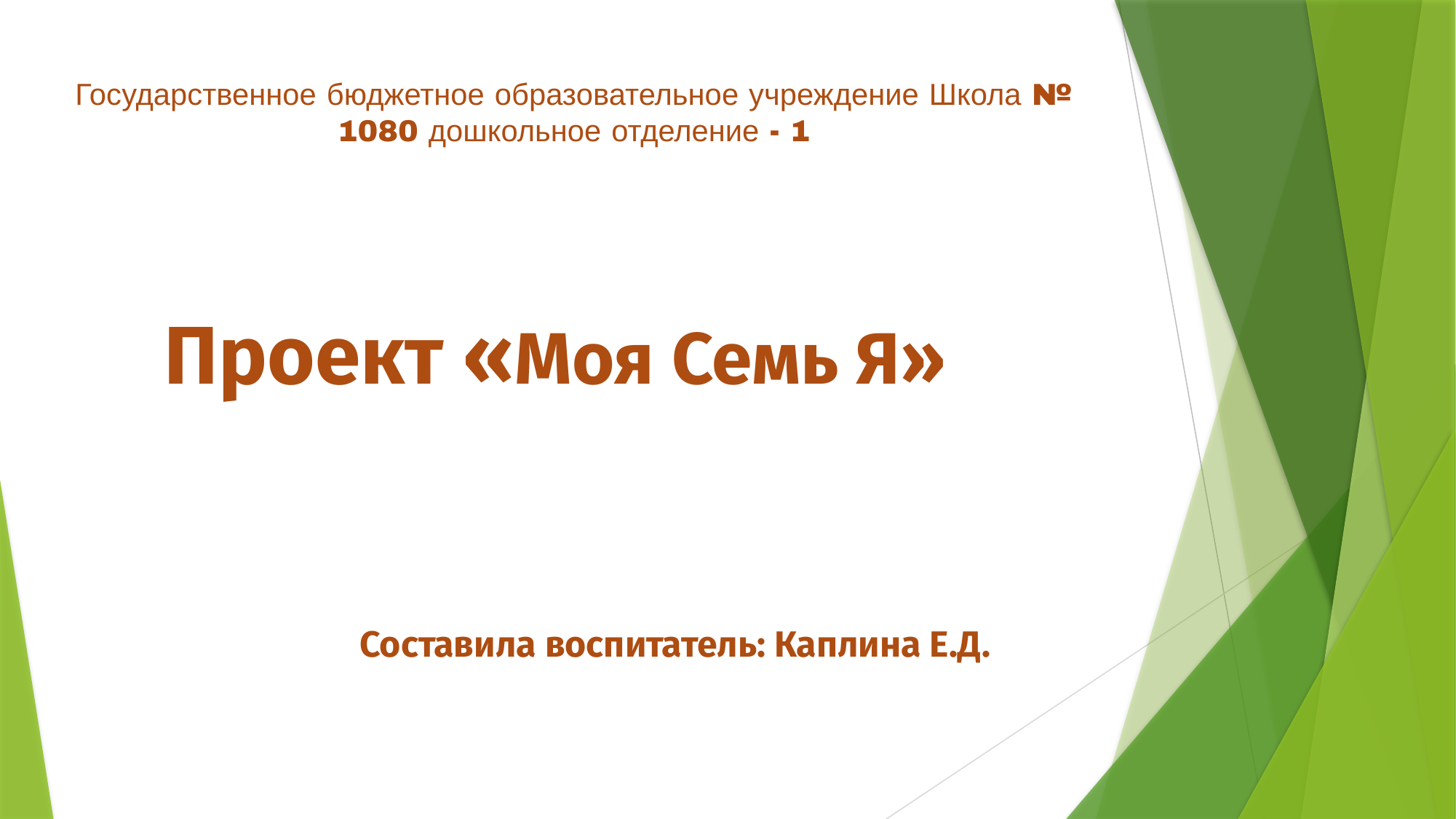

# Государственное бюджетное образовательное учреждение Школа №  1080 дошкольное отделение - 1
Проект «Моя Семь Я»

                          Составила воспитатель: Каплина Е.Д.